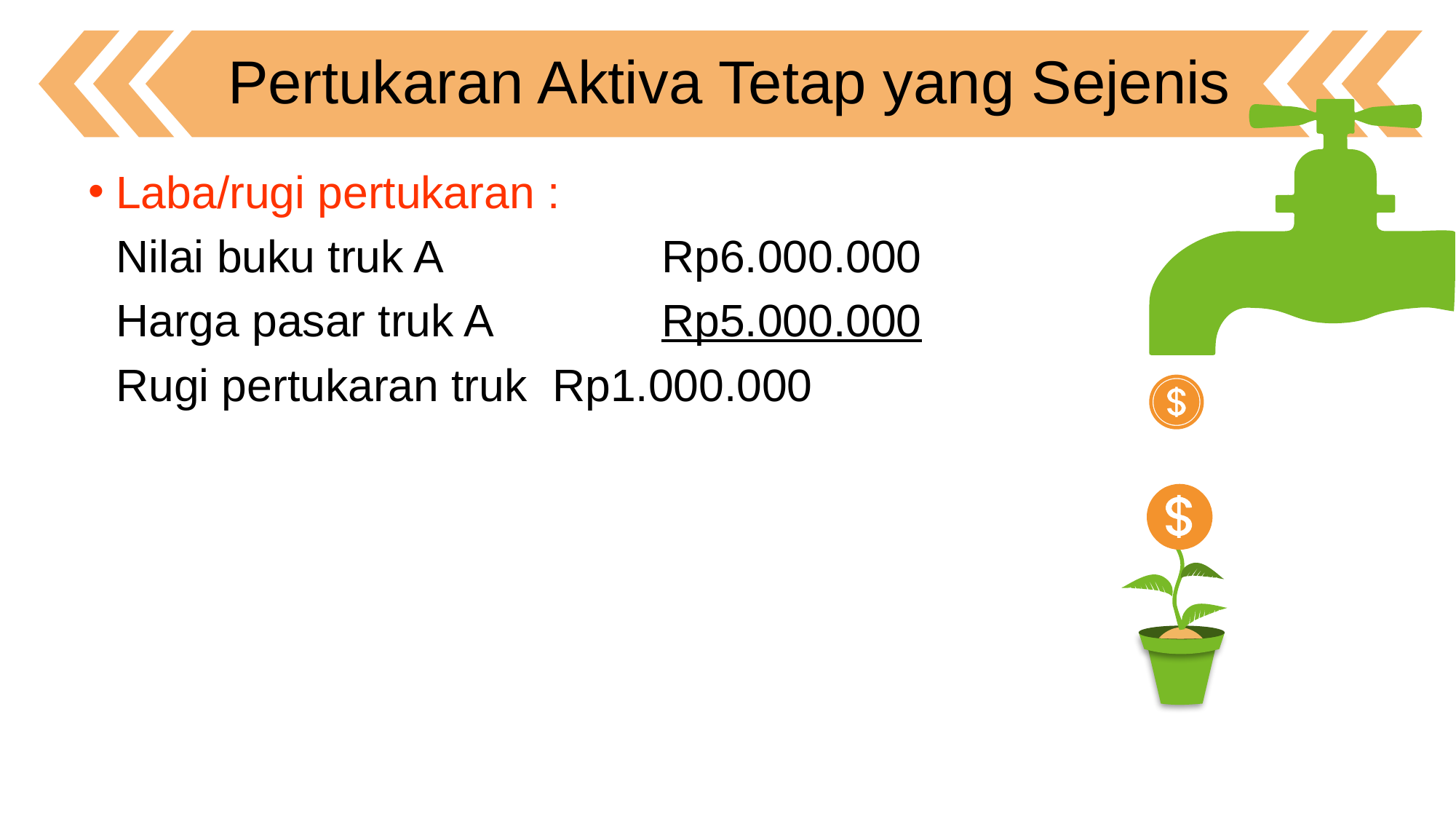

Pertukaran Aktiva Tetap yang Sejenis

Laba/rugi pertukaran :
	Nilai buku truk A 	    	Rp6.000.000
	Harga pasar truk A		Rp5.000.000
	Rugi pertukaran truk	Rp1.000.000